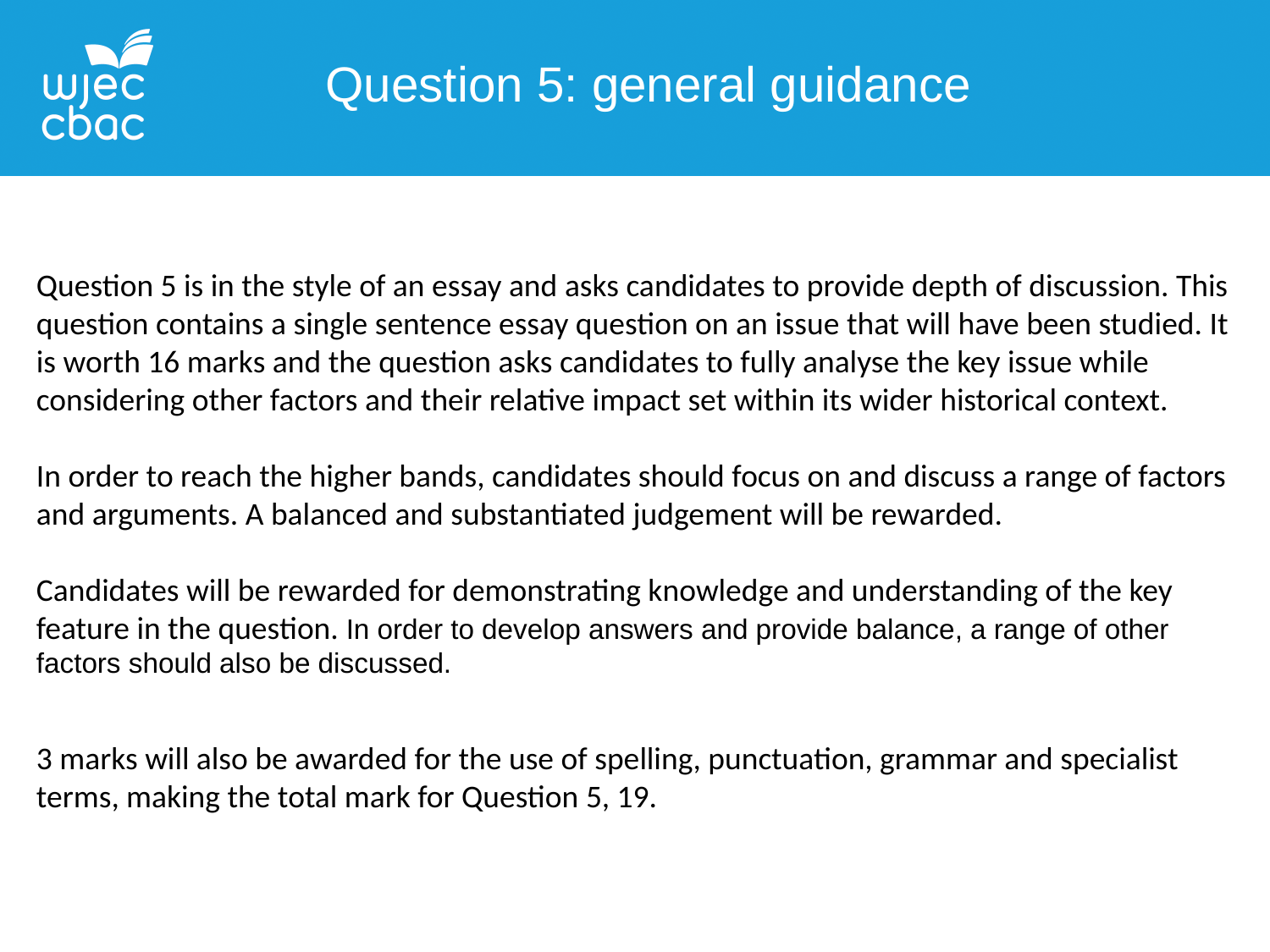

Question 5: general guidance

Question 5 is in the style of an essay and asks candidates to provide depth of discussion. This question contains a single sentence essay question on an issue that will have been studied. It is worth 16 marks and the question asks candidates to fully analyse the key issue while considering other factors and their relative impact set within its wider historical context.

In order to reach the higher bands, candidates should focus on and discuss a range of factors and arguments. A balanced and substantiated judgement will be rewarded.

Candidates will be rewarded for demonstrating knowledge and understanding of the key feature in the question. In order to develop answers and provide balance, a range of other factors should also be discussed.

3 marks will also be awarded for the use of spelling, punctuation, grammar and specialist terms, making the total mark for Question 5, 19.